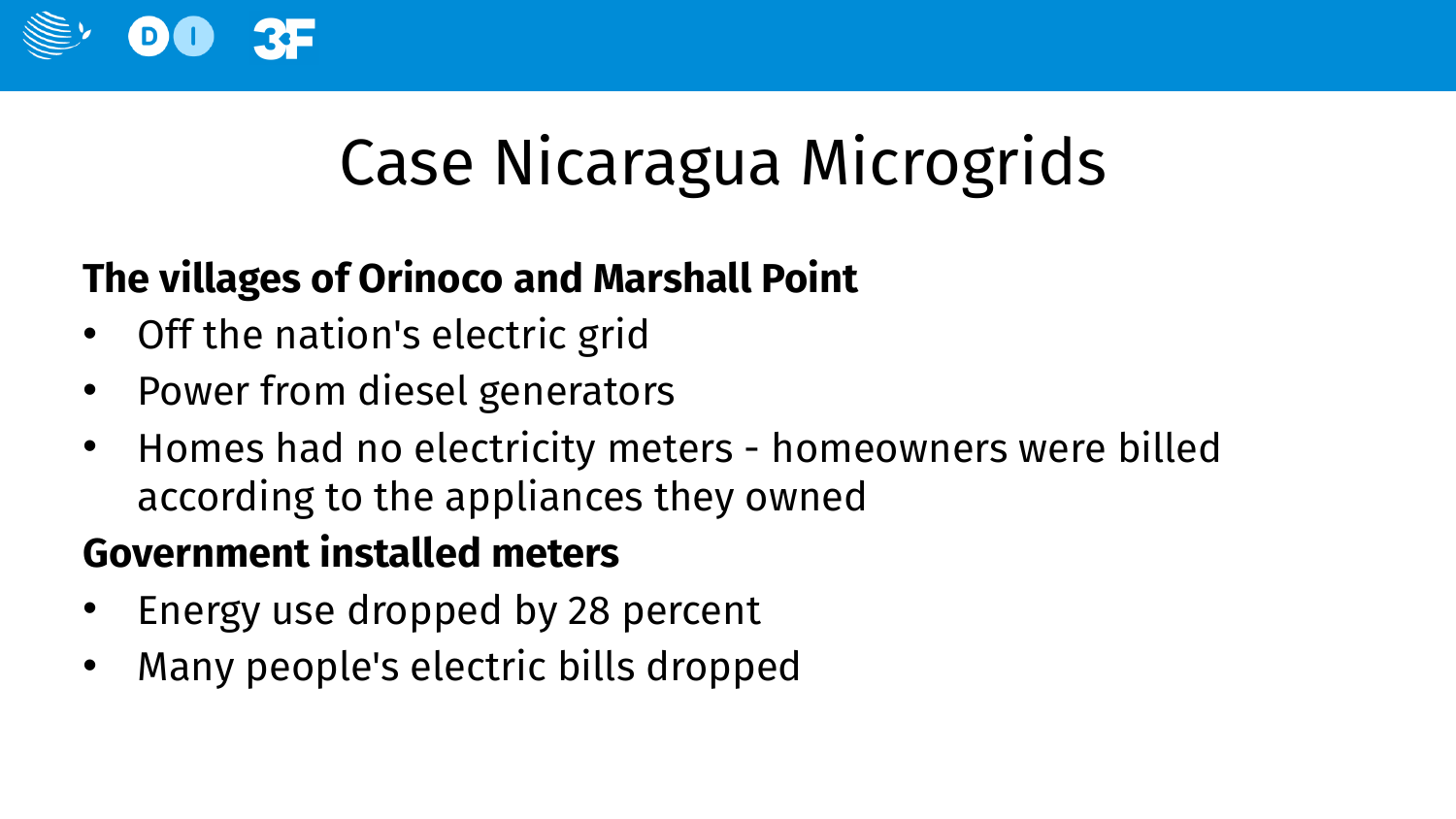

# Case Nicaragua Microgrids
The villages of Orinoco and Marshall Point
Off the nation's electric grid
Power from diesel generators
Homes had no electricity meters - homeowners were billed according to the appliances they owned
Government installed meters
Energy use dropped by 28 percent
Many people's electric bills dropped